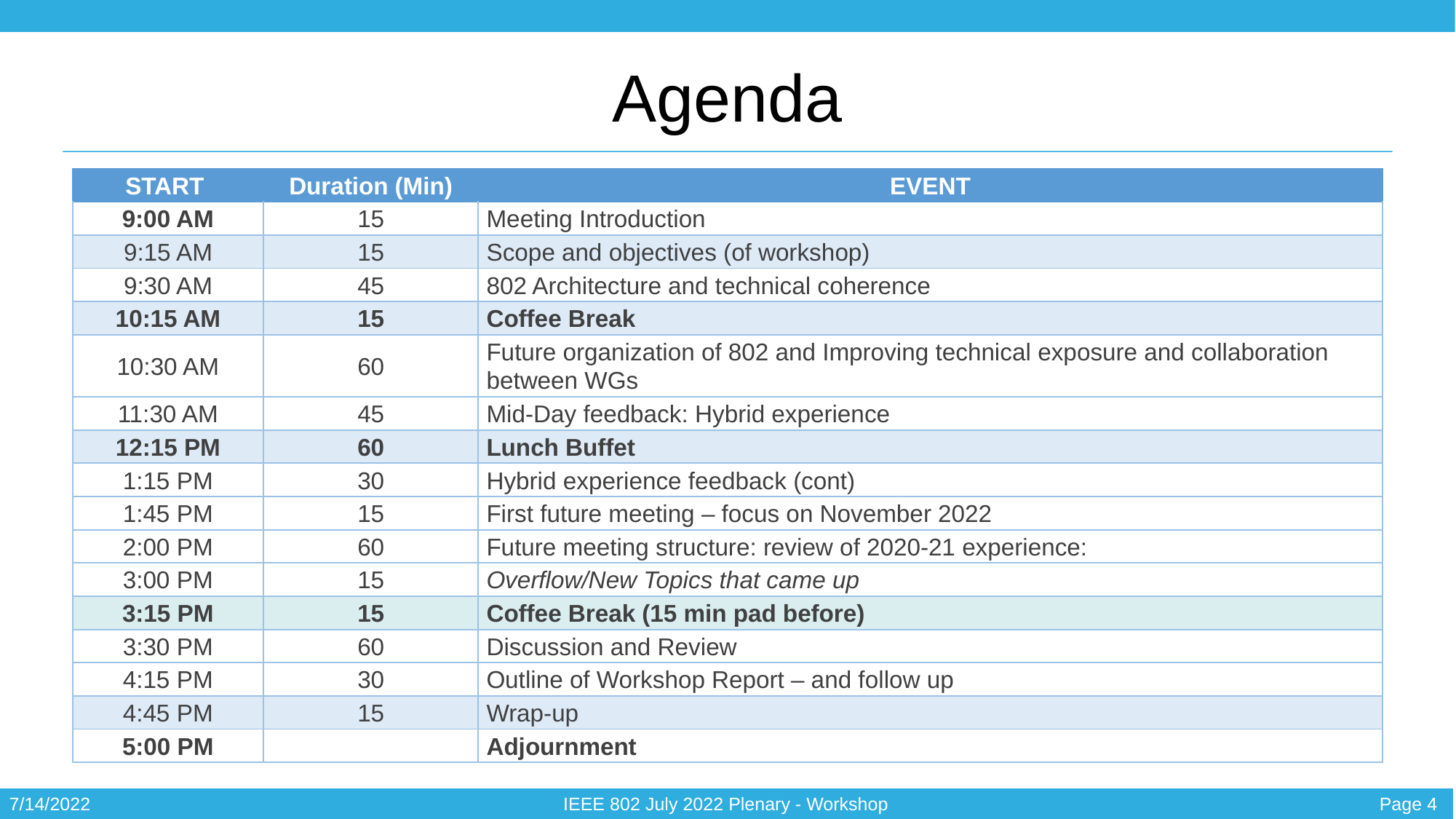

# Agenda
| START | Duration (Min) | EVENT |
| --- | --- | --- |
| 9:00 AM | 15 | Meeting Introduction |
| 9:15 AM | 15 | Scope and objectives (of workshop) |
| 9:30 AM | 45 | 802 Architecture and technical coherence |
| 10:15 AM | 15 | Coffee Break |
| 10:30 AM | 60 | Future organization of 802 and Improving technical exposure and collaboration between WGs |
| 11:30 AM | 45 | Mid-Day feedback: Hybrid experience |
| 12:15 PM | 60 | Lunch Buffet |
| 1:15 PM | 30 | Hybrid experience feedback (cont) |
| 1:45 PM | 15 | First future meeting – focus on November 2022 |
| 2:00 PM | 60 | Future meeting structure: review of 2020-21 experience: |
| 3:00 PM | 15 | Overflow/New Topics that came up |
| 3:15 PM | 15 | Coffee Break (15 min pad before) |
| 3:30 PM | 60 | Discussion and Review |
| 4:15 PM | 30 | Outline of Workshop Report – and follow up |
| 4:45 PM | 15 | Wrap-up |
| 5:00 PM |  | Adjournment |